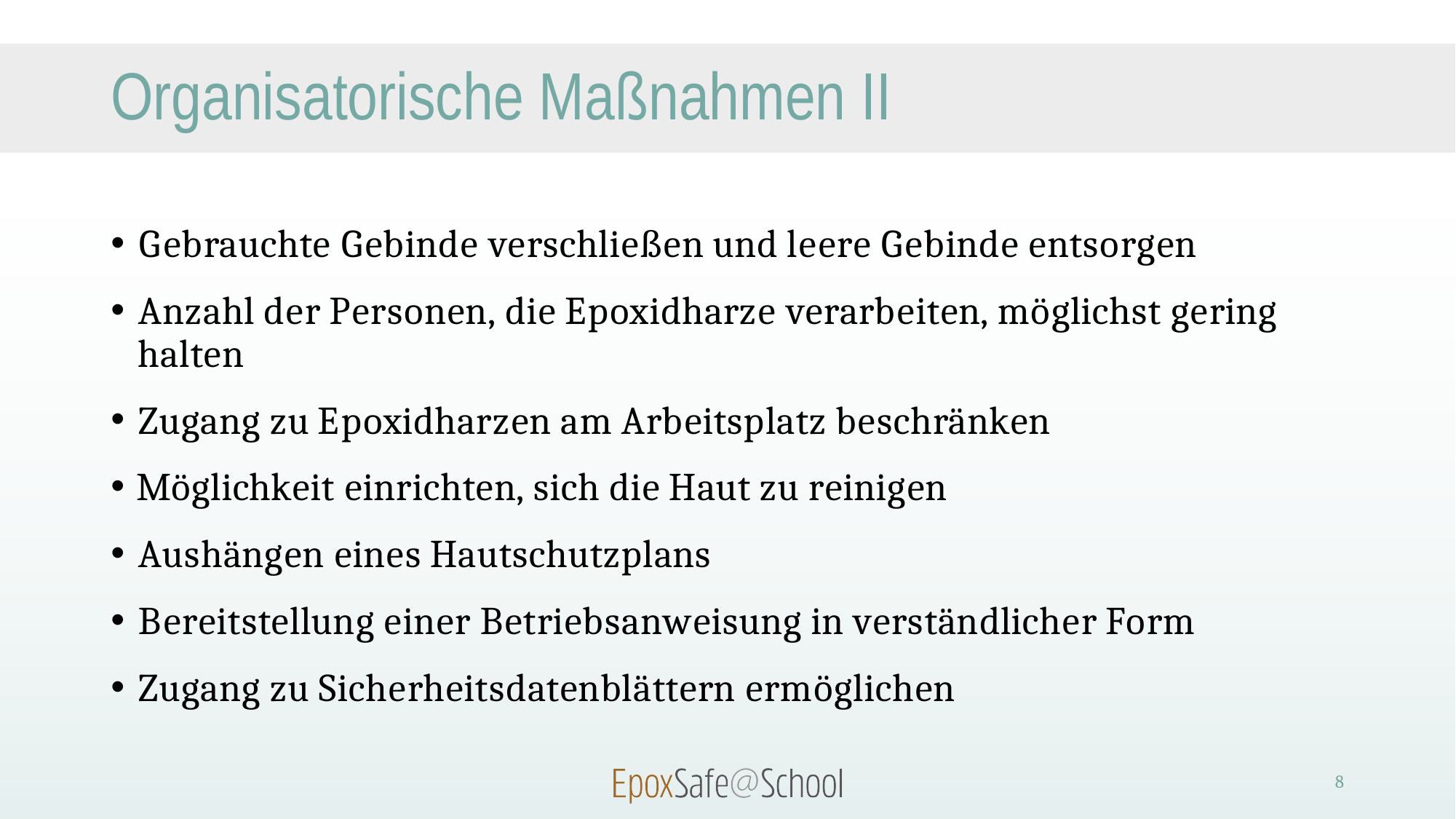

# Organisatorische Maßnahmen II
Gebrauchte Gebinde verschließen und leere Gebinde entsorgen
Anzahl der Personen, die Epoxidharze verarbeiten, möglichst gering halten
Zugang zu Epoxidharzen am Arbeitsplatz beschränken
Möglichkeit einrichten, sich die Haut zu reinigen
Aushängen eines Hautschutzplans
Bereitstellung einer Betriebsanweisung in verständlicher Form
Zugang zu Sicherheitsdatenblättern ermöglichen
8